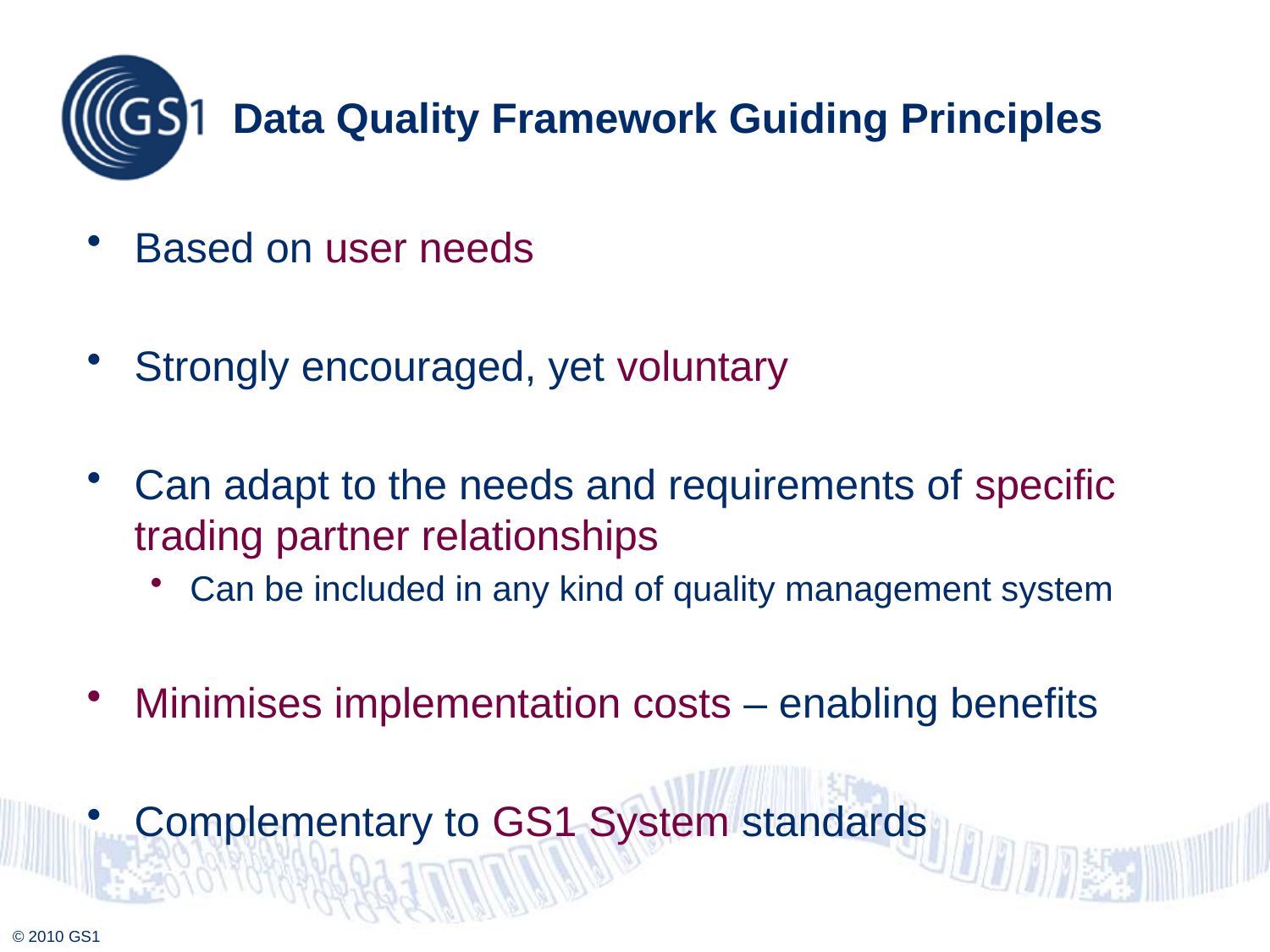

# Data Quality Framework Guiding Principles
Based on user needs

Strongly encouraged, yet voluntary

Can adapt to the needs and requirements of specific trading partner relationships
Can be included in any kind of quality management system

Minimises implementation costs – enabling benefits

Complementary to GS1 System standards